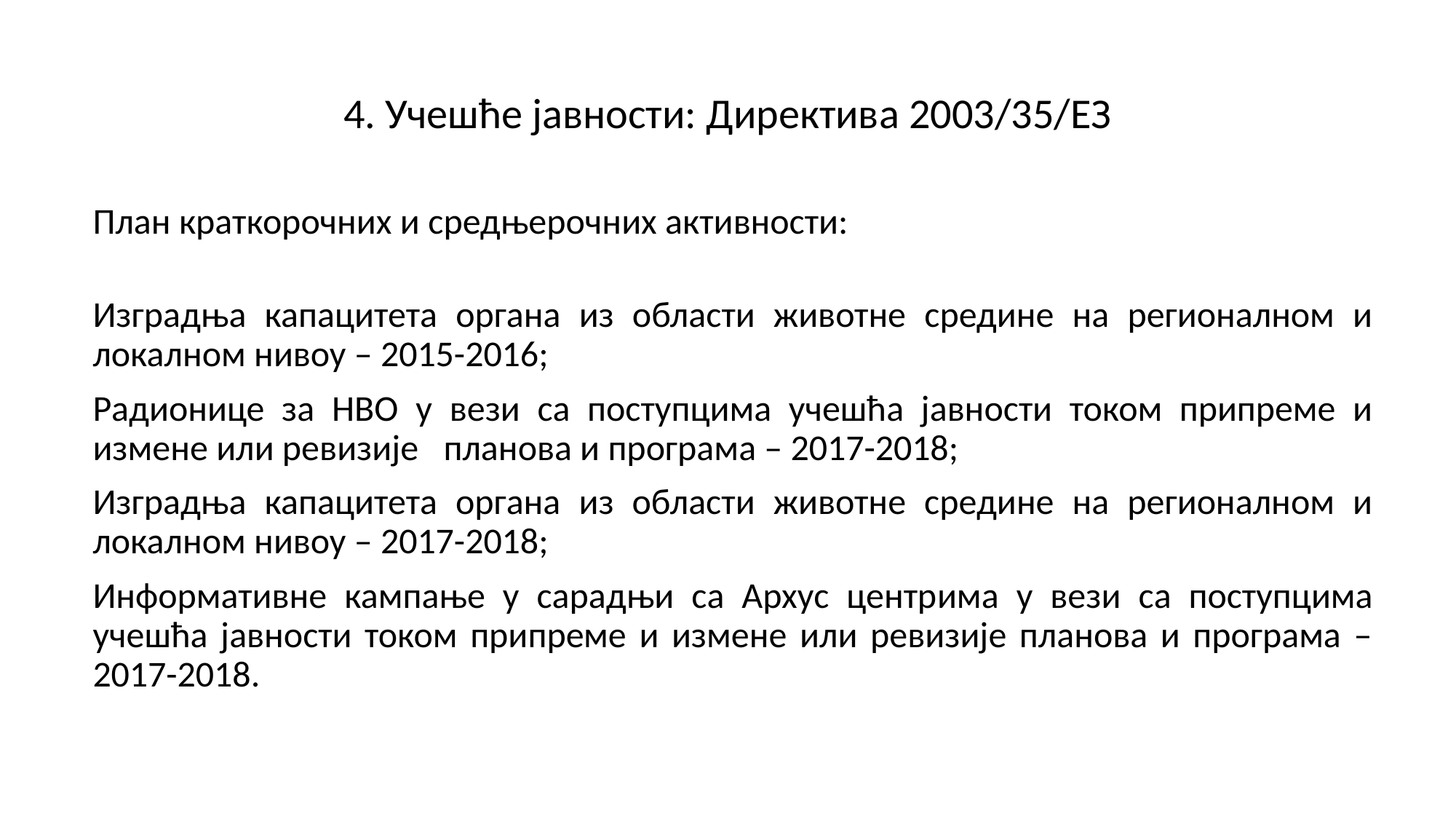

# 4. Учешће јавности: Директива 2003/35/EЗ
План краткорочних и средњерочних активности:

Изградња капацитета органа из области животне средине на регионалном и локалном нивоу – 2015-2016;
Радионице за НВО у вези са поступцима учешћа јавности током припреме и измене или ревизије   планова и програма – 2017-2018;
Изградња капацитета органа из области животне средине на регионалном и локалном нивоу – 2017-2018;
Информативне кампање у сарадњи са Архус центрима у вези са поступцима учешћа јавности током припреме и измене или ревизије планова и програма – 2017-2018.